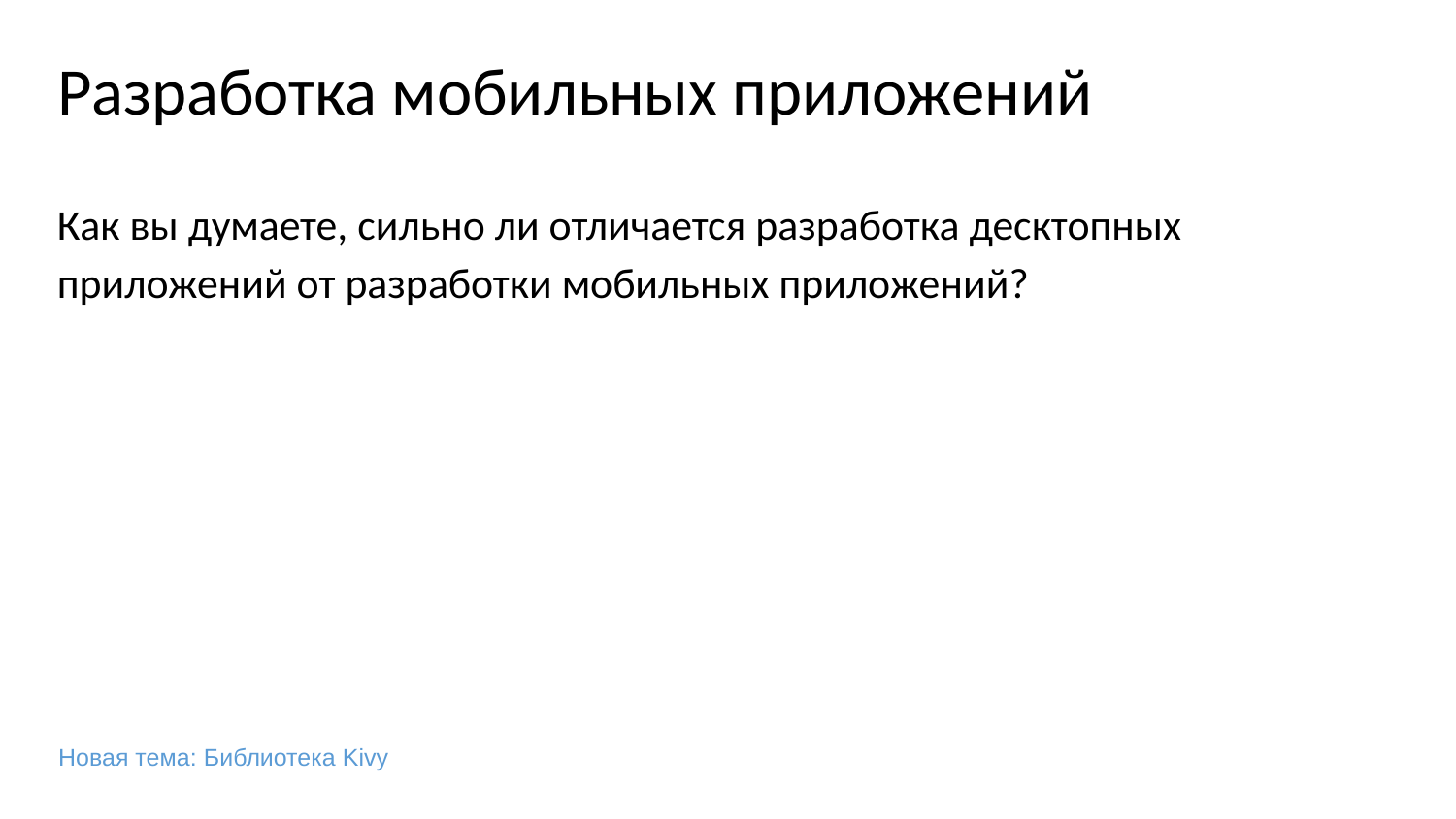

# Разработка мобильных приложений
Как вы думаете, сильно ли отличается разработка десктопных приложений от разработки мобильных приложений?

Новая тема: Библиотека Kivy